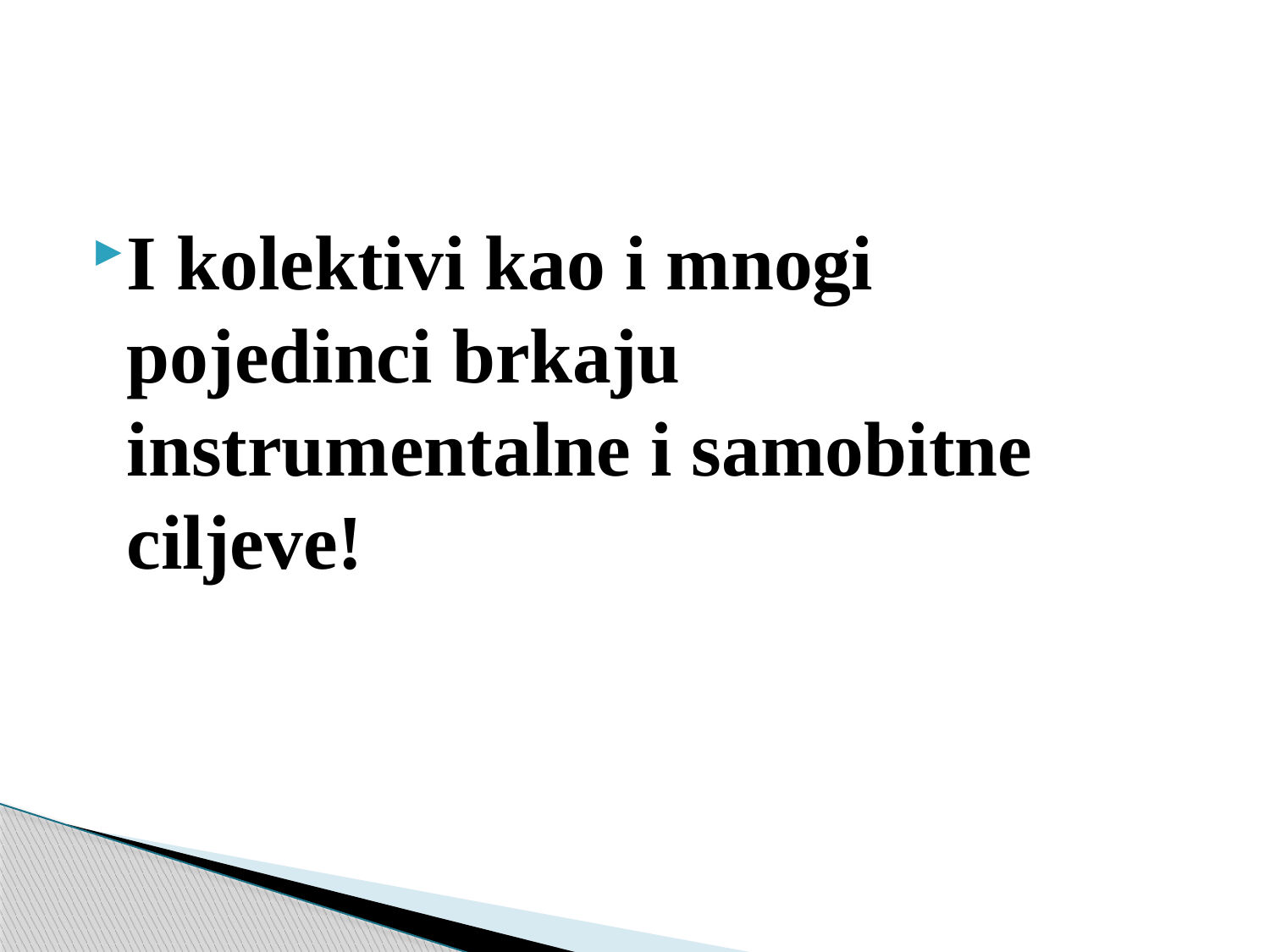

I kolektivi kao i mnogi pojedinci brkaju instrumentalne i samobitne ciljeve!